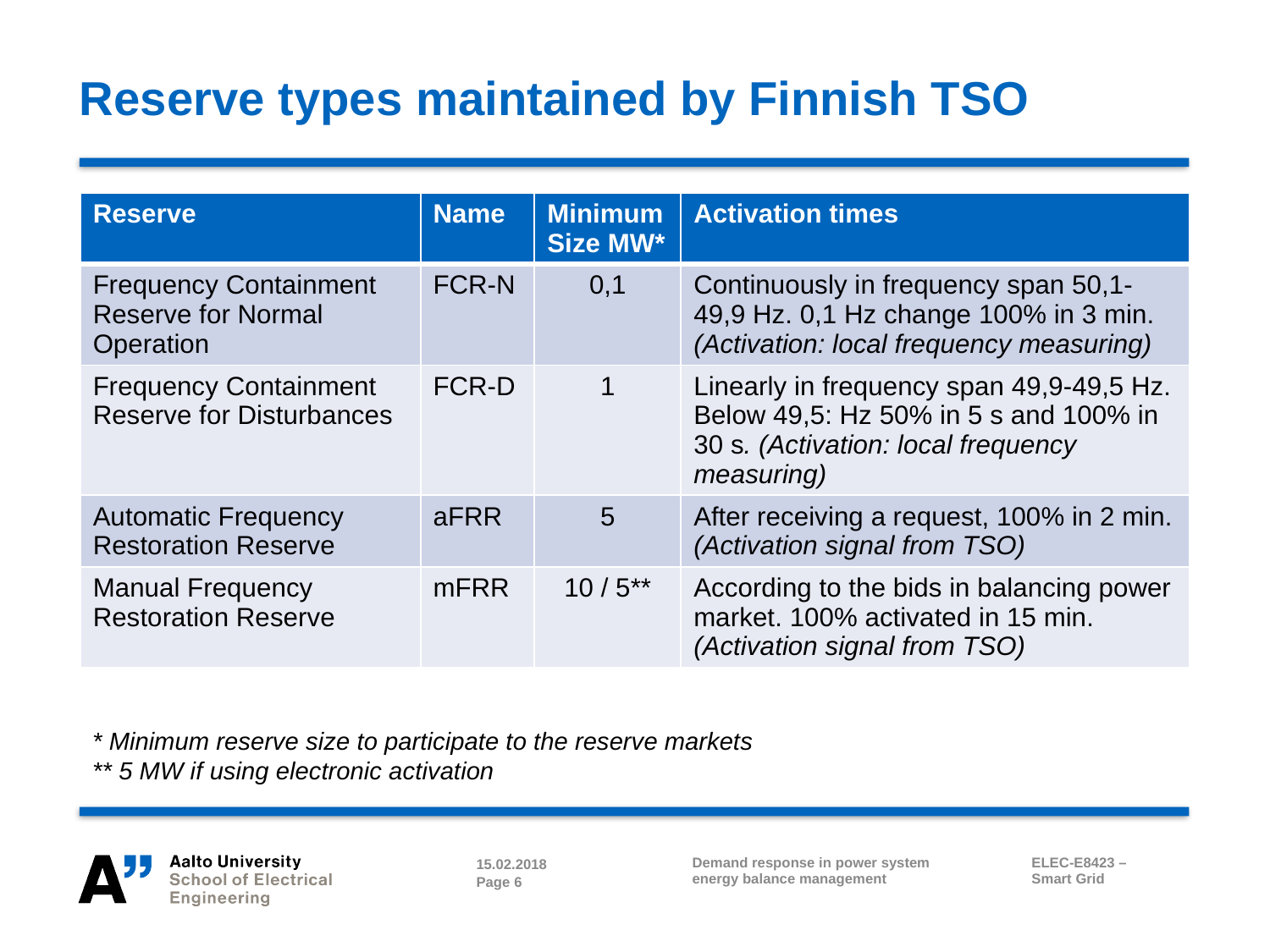

# Reserve types maintained by Finnish TSO
| Reserve | Name | Minimum Size MW\* | Activation times |
| --- | --- | --- | --- |
| Frequency Containment Reserve for Normal Operation | FCR-N | 0,1 | Continuously in frequency span 50,1-49,9 Hz. 0,1 Hz change 100% in 3 min. (Activation: local frequency measuring) |
| Frequency Containment Reserve for Disturbances | FCR-D | 1 | Linearly in frequency span 49,9-49,5 Hz. Below 49,5: Hz 50% in 5 s and 100% in 30 s. (Activation: local frequency measuring) |
| Automatic Frequency Restoration Reserve | aFRR | 5 | After receiving a request, 100% in 2 min. (Activation signal from TSO) |
| Manual Frequency Restoration Reserve | mFRR | 10 / 5\*\* | According to the bids in balancing power market. 100% activated in 15 min. (Activation signal from TSO) |
* Minimum reserve size to participate to the reserve markets
** 5 MW if using electronic activation
Demand response in power system
energy balance management
ELEC-E8423 –
Smart Grid
15.02.2018
Page 6